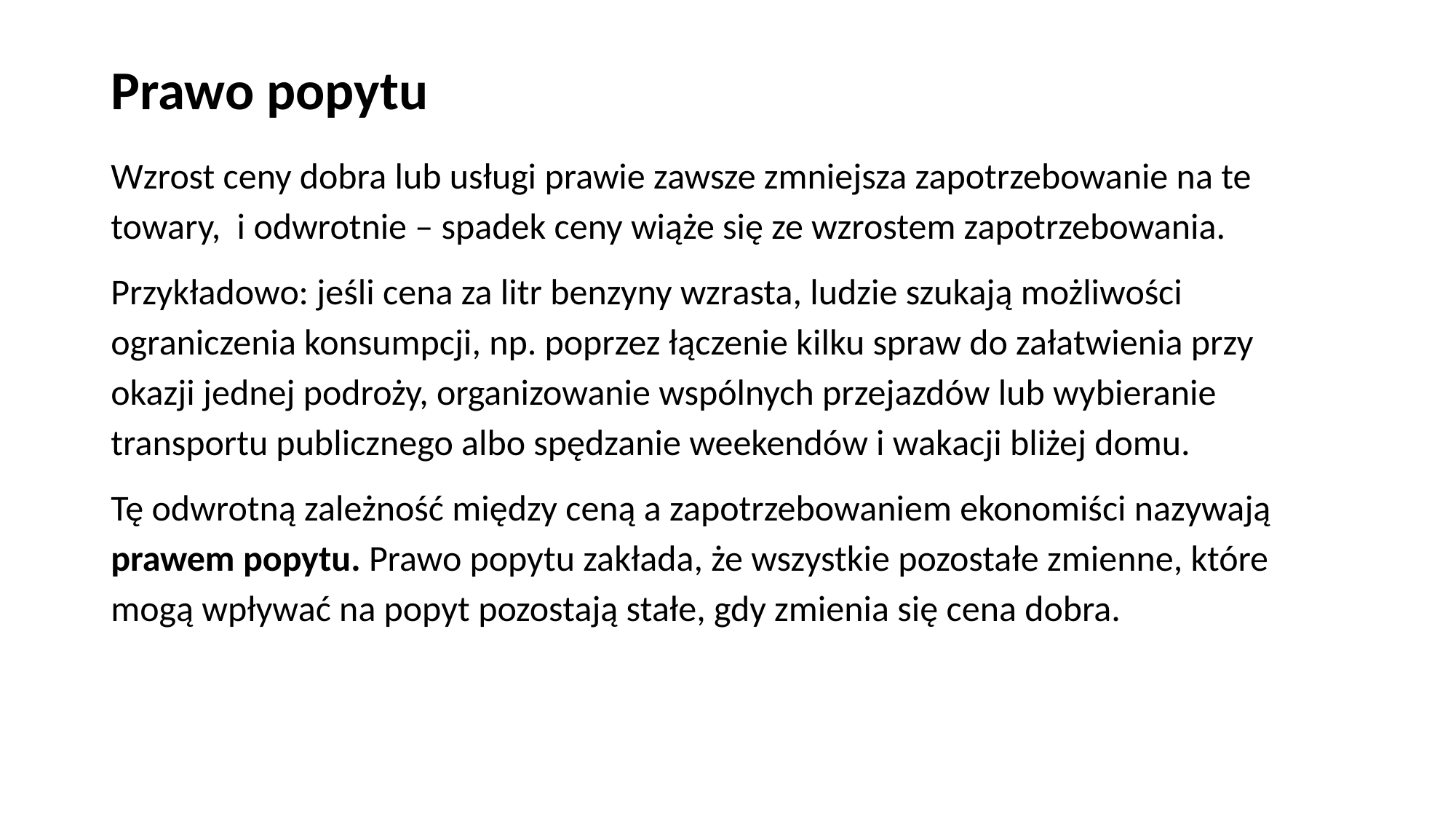

# Prawo popytu
Wzrost ceny dobra lub usługi prawie zawsze zmniejsza zapotrzebowanie na te towary,  i odwrotnie – spadek ceny wiąże się ze wzrostem zapotrzebowania.
Przykładowo: jeśli cena za litr benzyny wzrasta, ludzie szukają możliwości ograniczenia konsumpcji, np. poprzez łączenie kilku spraw do załatwienia przy okazji jednej podroży, organizowanie wspólnych przejazdów lub wybieranie transportu publicznego albo spędzanie weekendów i wakacji bliżej domu.
Tę odwrotną zależność między ceną a zapotrzebowaniem ekonomiści nazywają prawem popytu. Prawo popytu zakłada, że wszystkie pozostałe zmienne, które mogą wpływać na popyt pozostają stałe, gdy zmienia się cena dobra.